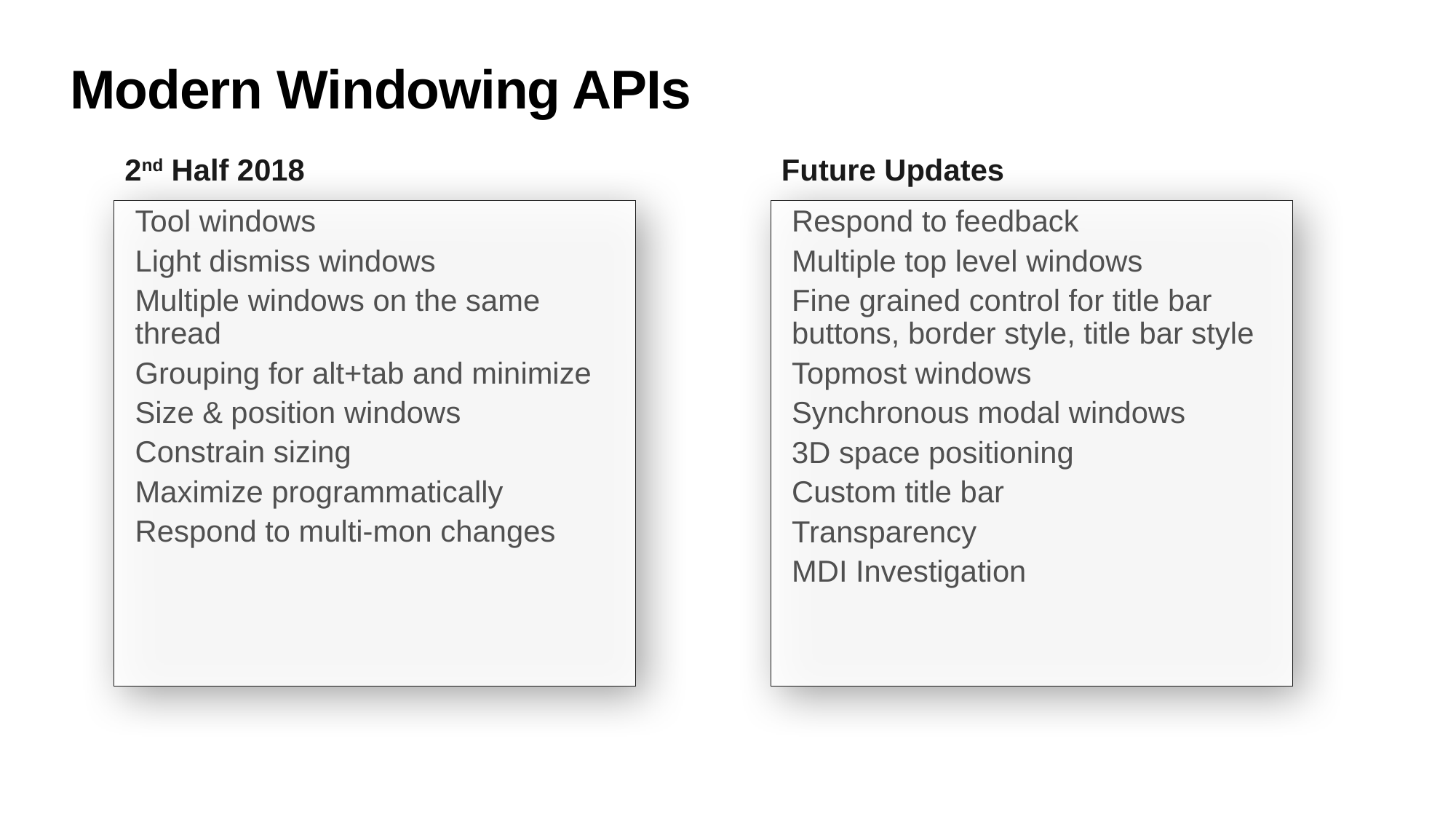

# Modern Windowing APIs
2nd Half 2018
Future Updates
Respond to feedback
Multiple top level windows
Fine grained control for title bar buttons, border style, title bar style
Topmost windows
Synchronous modal windows
3D space positioning
Custom title bar
Transparency
MDI Investigation
Tool windows
Light dismiss windows
Multiple windows on the same thread
Grouping for alt+tab and minimize
Size & position windows
Constrain sizing
Maximize programmatically
Respond to multi-mon changes